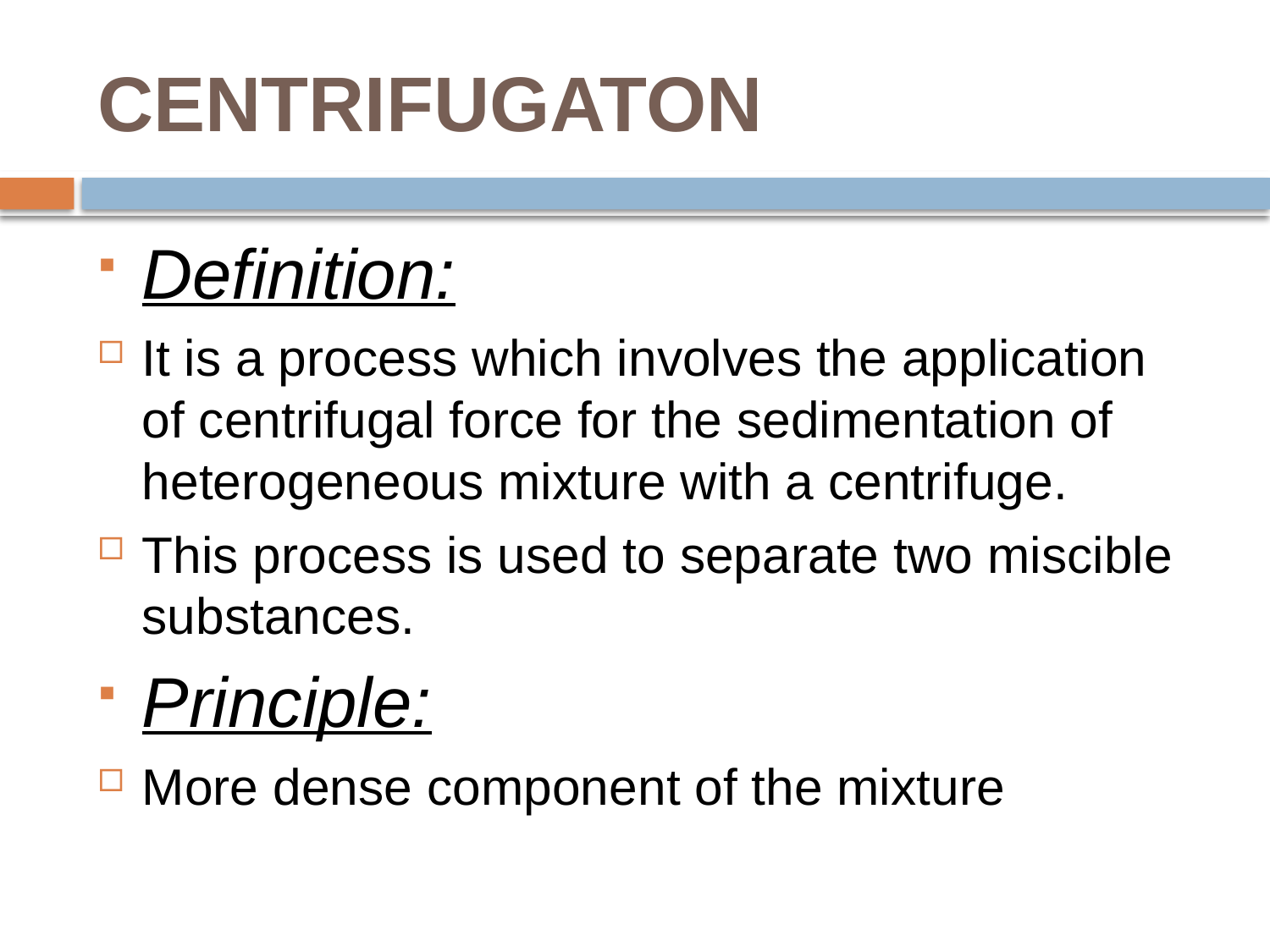

# CENTRIFUGATON
Definition:
It is a process which involves the application of centrifugal force for the sedimentation of heterogeneous mixture with a centrifuge.
This process is used to separate two miscible substances.
Principle:
More dense component of the mixture